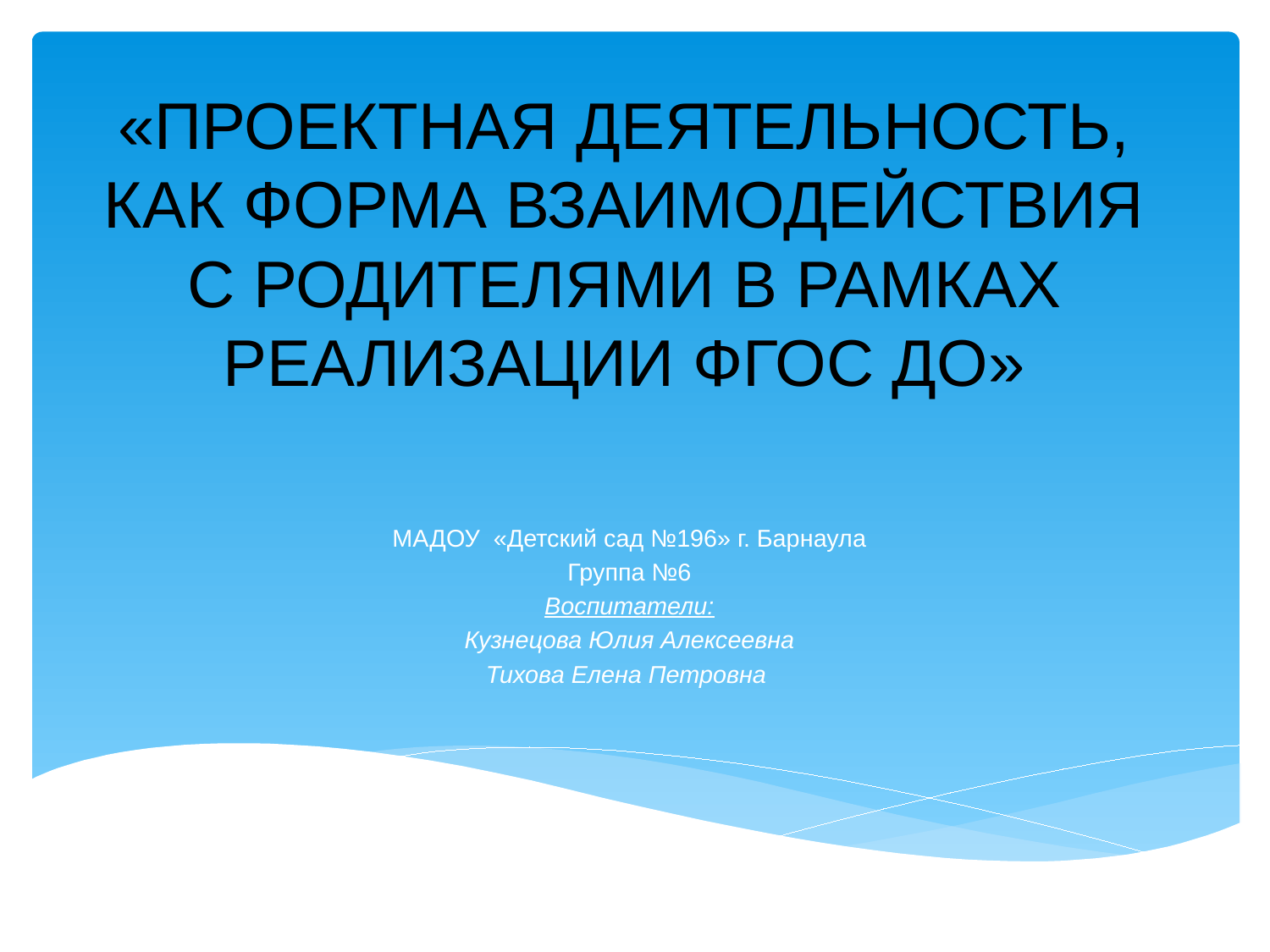

# «ПРОЕКТНАЯ ДЕЯТЕЛЬНОСТЬ, КАК ФОРМА ВЗАИМОДЕЙСТВИЯ С РОДИТЕЛЯМИ В РАМКАХ РЕАЛИЗАЦИИ ФГОС ДО»
МАДОУ  «Детский сад №196» г. Барнаула
Группа №6
Воспитатели:
Кузнецова Юлия Алексеевна
Тихова Елена Петровна